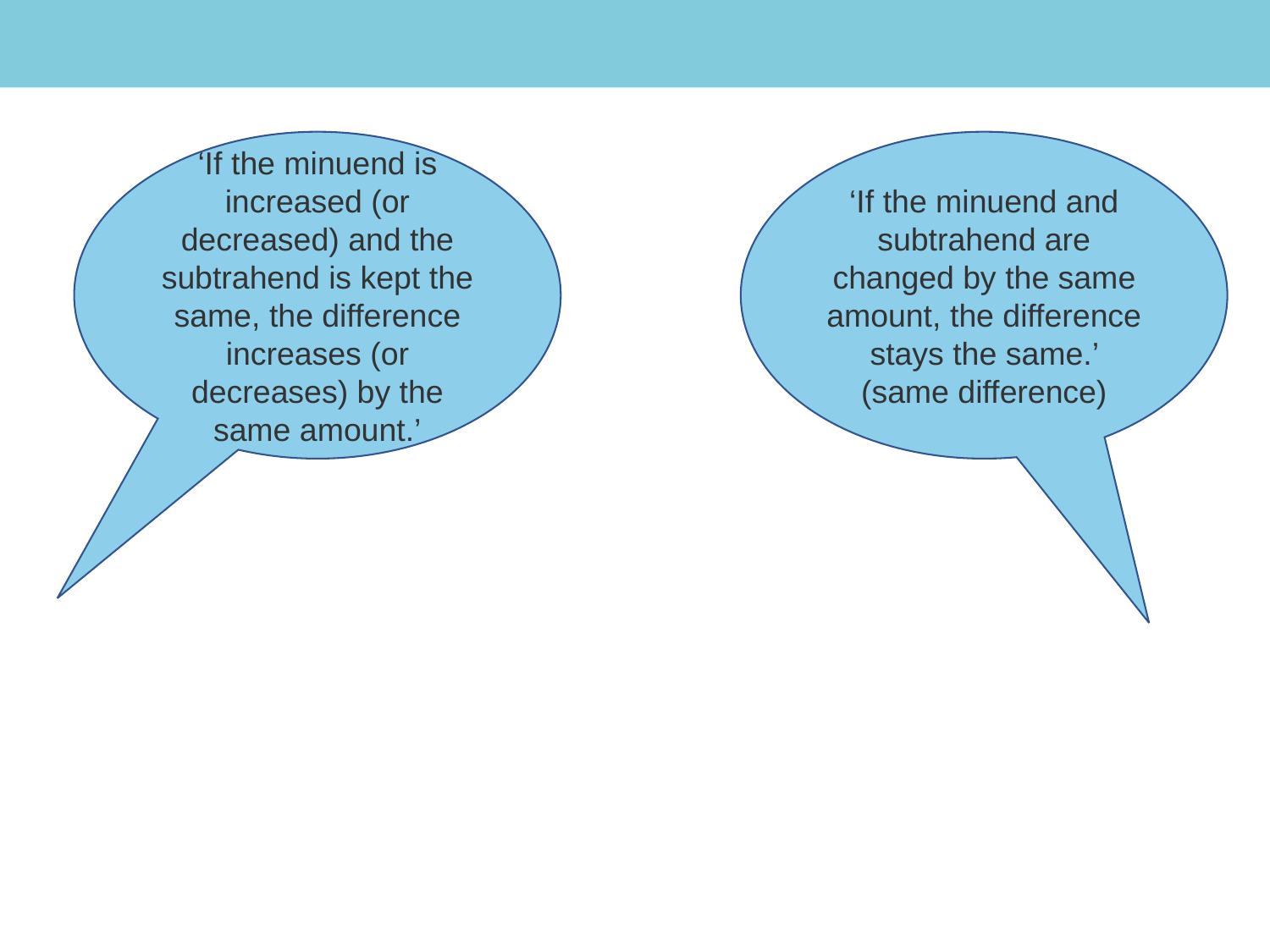

‘If the minuend is increased (or decreased) and the subtrahend is kept the same, the difference increases (or decreases) by the same amount.’
‘If the minuend and subtrahend are changed by the same amount, the difference stays the same.’ (same difference)